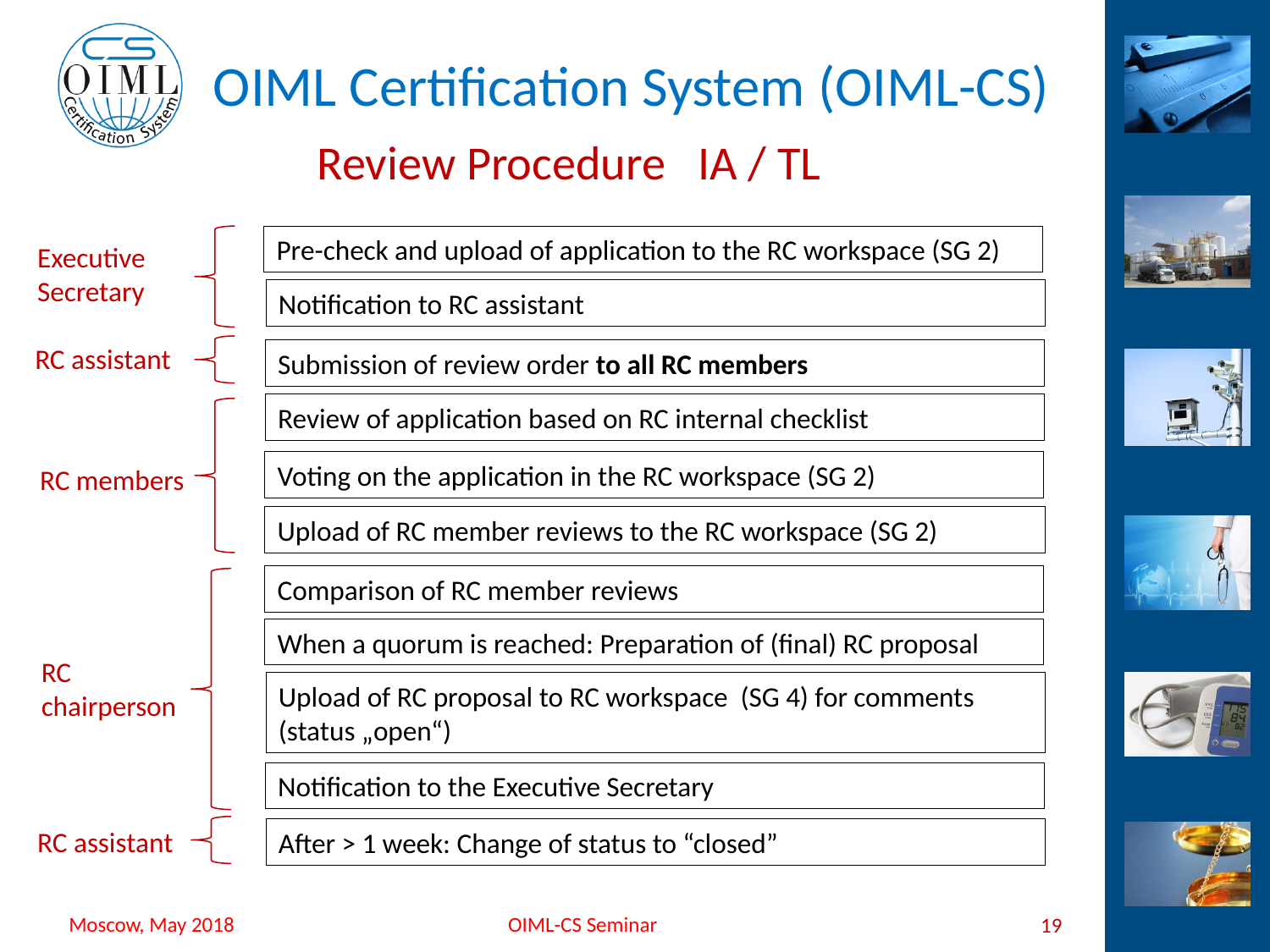

# Review Procedure   IA / TL

Pre-check and upload of application to the RC workspace (SG 2)
Executive Secretary
Notification to RC assistant
RC assistant

Submission of review order to all RC members
Review of application based on RC internal checklist

Voting on the application in the RC workspace (SG 2)
RC members
Upload of RC member reviews to the RC workspace (SG 2)
Comparison of RC member reviews

When a quorum is reached: Preparation of (final) RC proposal
RC chairperson
Upload of RC proposal to RC workspace  (SG 4) for comments (status „open“)
Notification to the Executive Secretary

RC assistant
After > 1 week: Change of status to “closed”
19